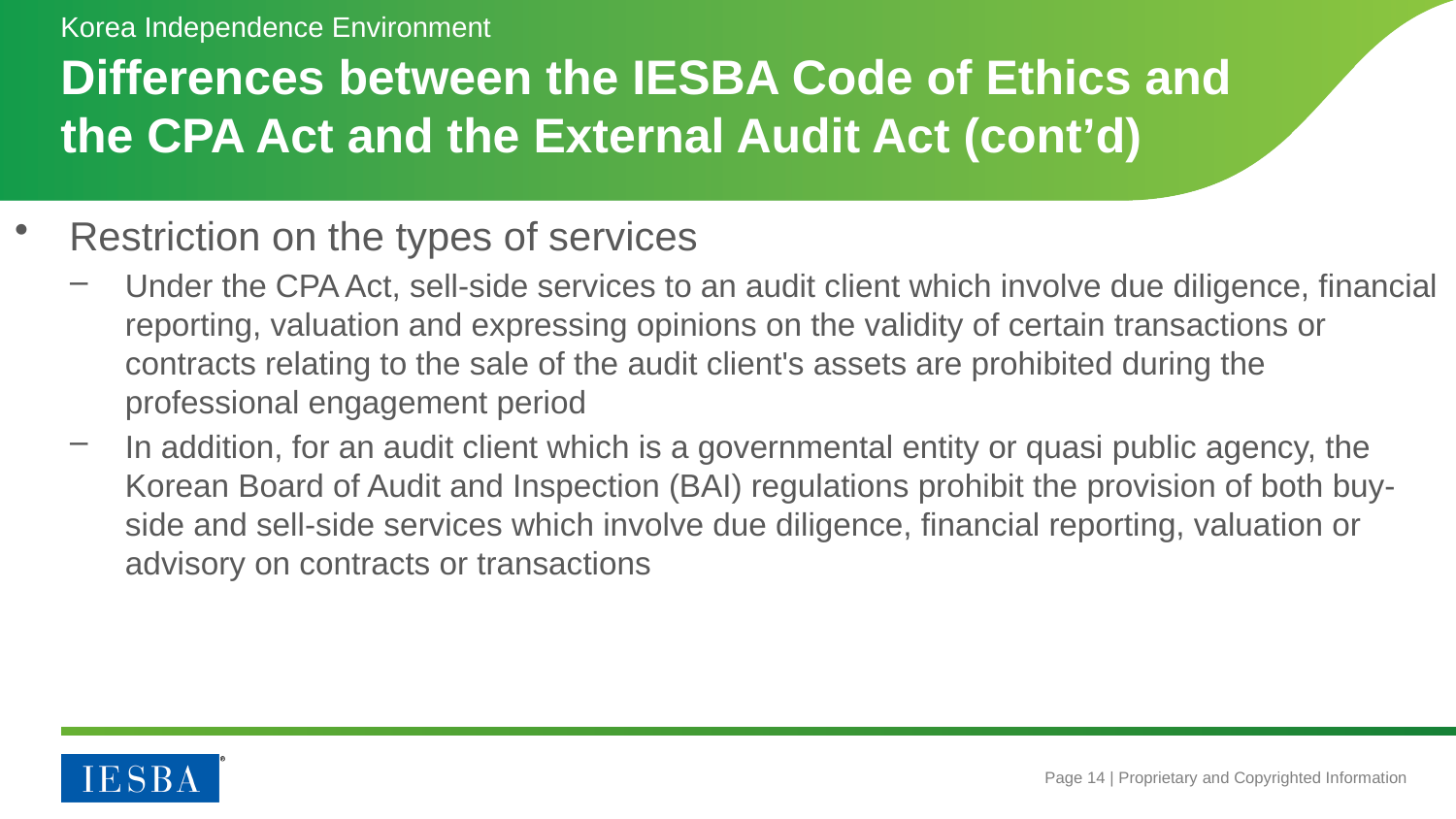

Korea Independence Environment

# Differences between the IESBA Code of Ethics and the CPA Act and the External Audit Act (cont’d)
Restriction on the types of services
Under the CPA Act, sell-side services to an audit client which involve due diligence, financial reporting, valuation and expressing opinions on the validity of certain transactions or contracts relating to the sale of the audit client's assets are prohibited during the professional engagement period
In addition, for an audit client which is a governmental entity or quasi public agency, the Korean Board of Audit and Inspection (BAI) regulations prohibit the provision of both buy-side and sell-side services which involve due diligence, financial reporting, valuation or advisory on contracts or transactions